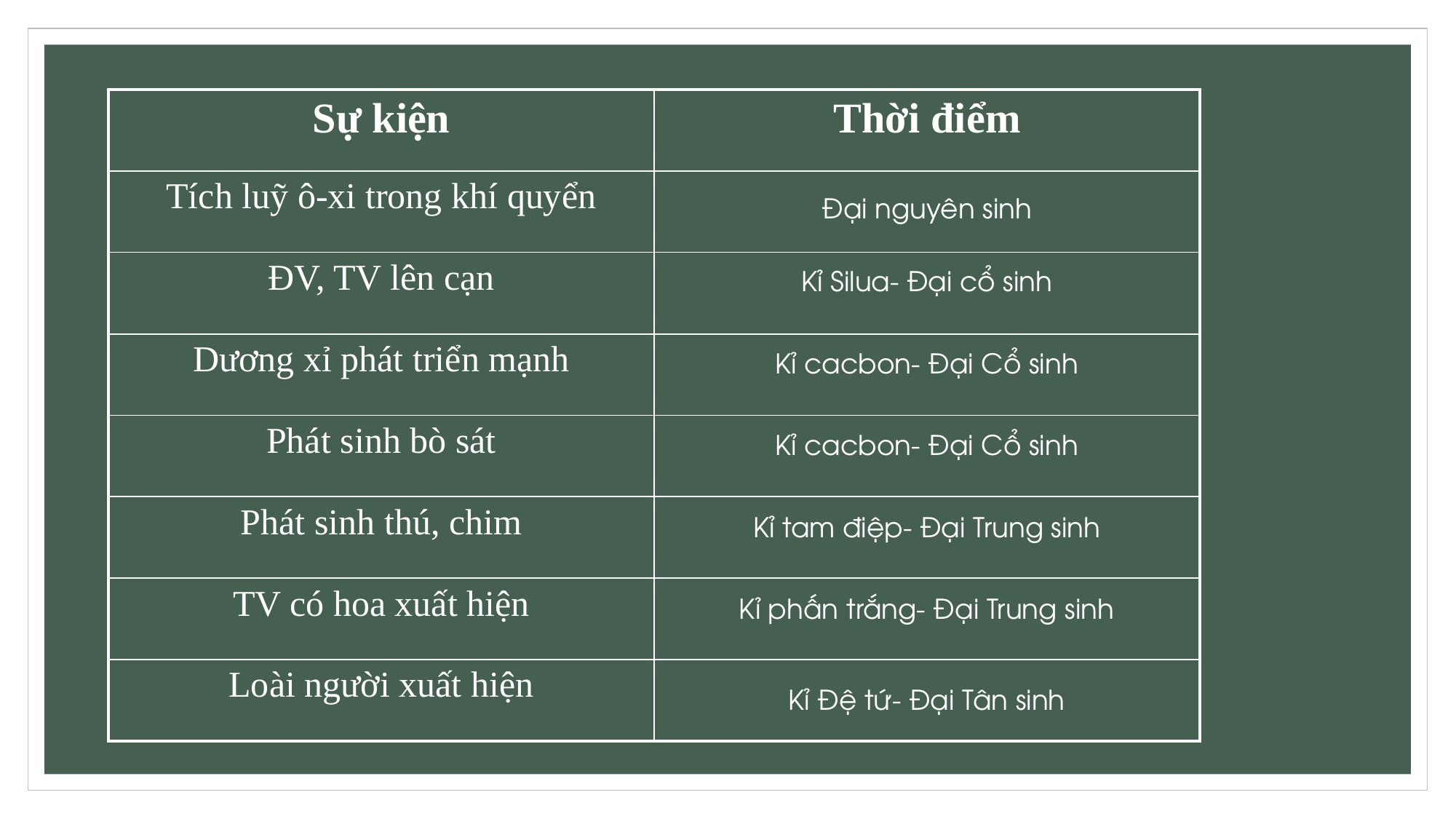

| Sự kiện | Thời điểm |
| --- | --- |
| Tích luỹ ô-xi trong khí quyển |  |
| ĐV, TV lên cạn |  |
| Dương xỉ phát triển mạnh |  |
| Phát sinh bò sát |  |
| Phát sinh thú, chim |  |
| TV có hoa xuất hiện |  |
| Loài người xuất hiện |  |
Đại nguyên sinh
Kỉ Silua- Đại cổ sinh
Kỉ cacbon- Đại Cổ sinh
Kỉ cacbon- Đại Cổ sinh
Kỉ tam điệp- Đại Trung sinh
Kỉ phấn trắng- Đại Trung sinh
Kỉ Đệ tứ- Đại Tân sinh